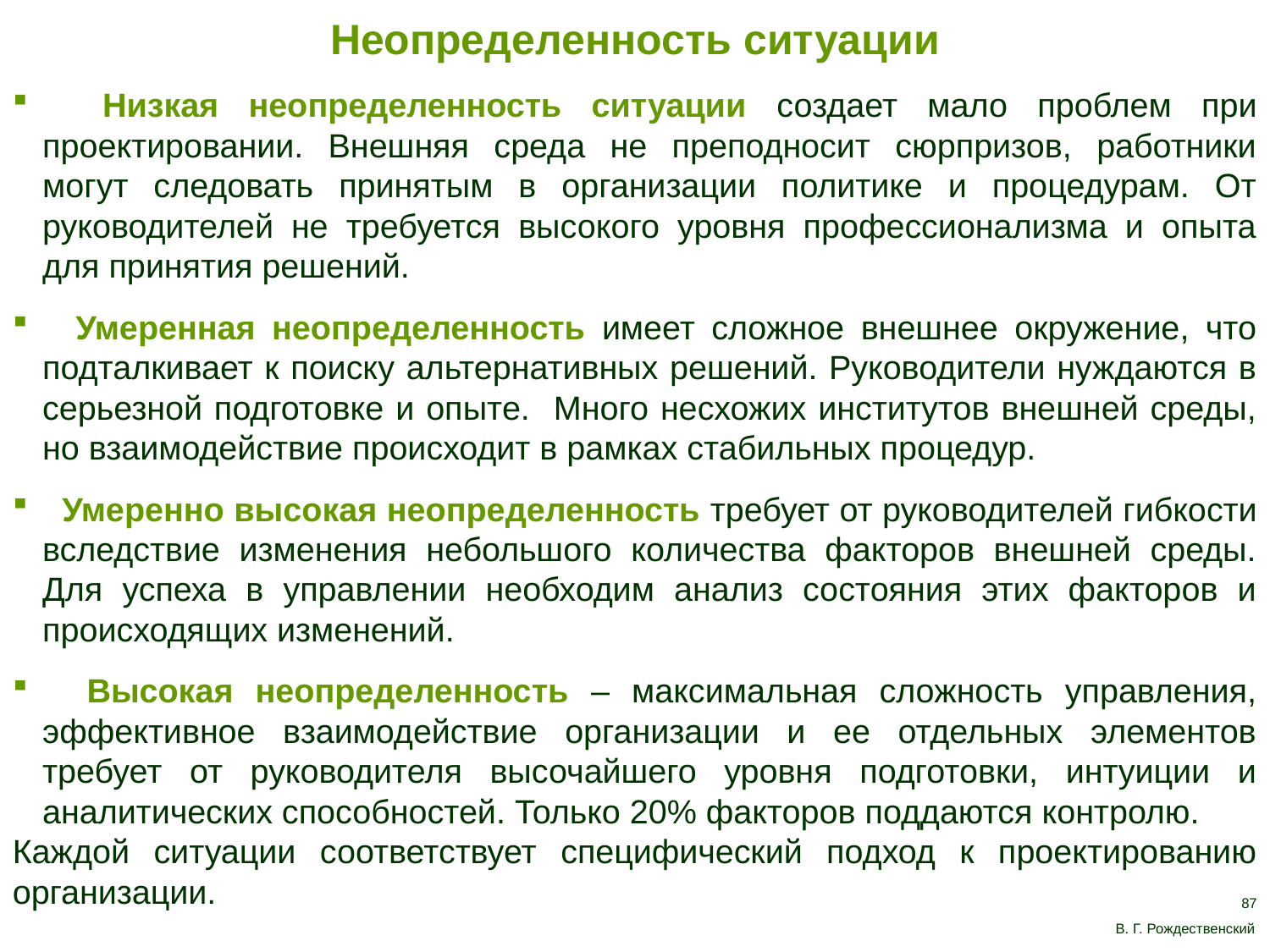

Неопределенность ситуации

  Низкая неопределенность ситуации создает мало проблем при проектировании. Внешняя среда не преподносит сюрпризов, работники могут следовать принятым в организации политике и процедурам. От руководителей не требуется высокого уровня профессионализма и опыта для принятия решений.

  Умеренная неопределенность имеет сложное внешнее окружение, что подталкивает к поиску альтернативных решений. Руководители нуждаются в серьезной подготовке и опыте.  Много несхожих институтов внешней среды, но взаимодействие происходит в рамках стабильных процедур.

  Умеренно высокая неопределенность требует от руководителей гибкости вследствие изменения небольшого количества факторов внешней среды. Для успеха в управлении необходим анализ состояния этих факторов и происходящих изменений.

  Высокая неопределенность – максимальная сложность управления, эффективное взаимодействие организации и ее отдельных элементов требует от руководителя высочайшего уровня подготовки, интуиции и аналитических способностей. Только 20% факторов поддаются контролю.
Каждой ситуации соответствует специфический подход к проектированию организации.
87
В. Г. Рождественский